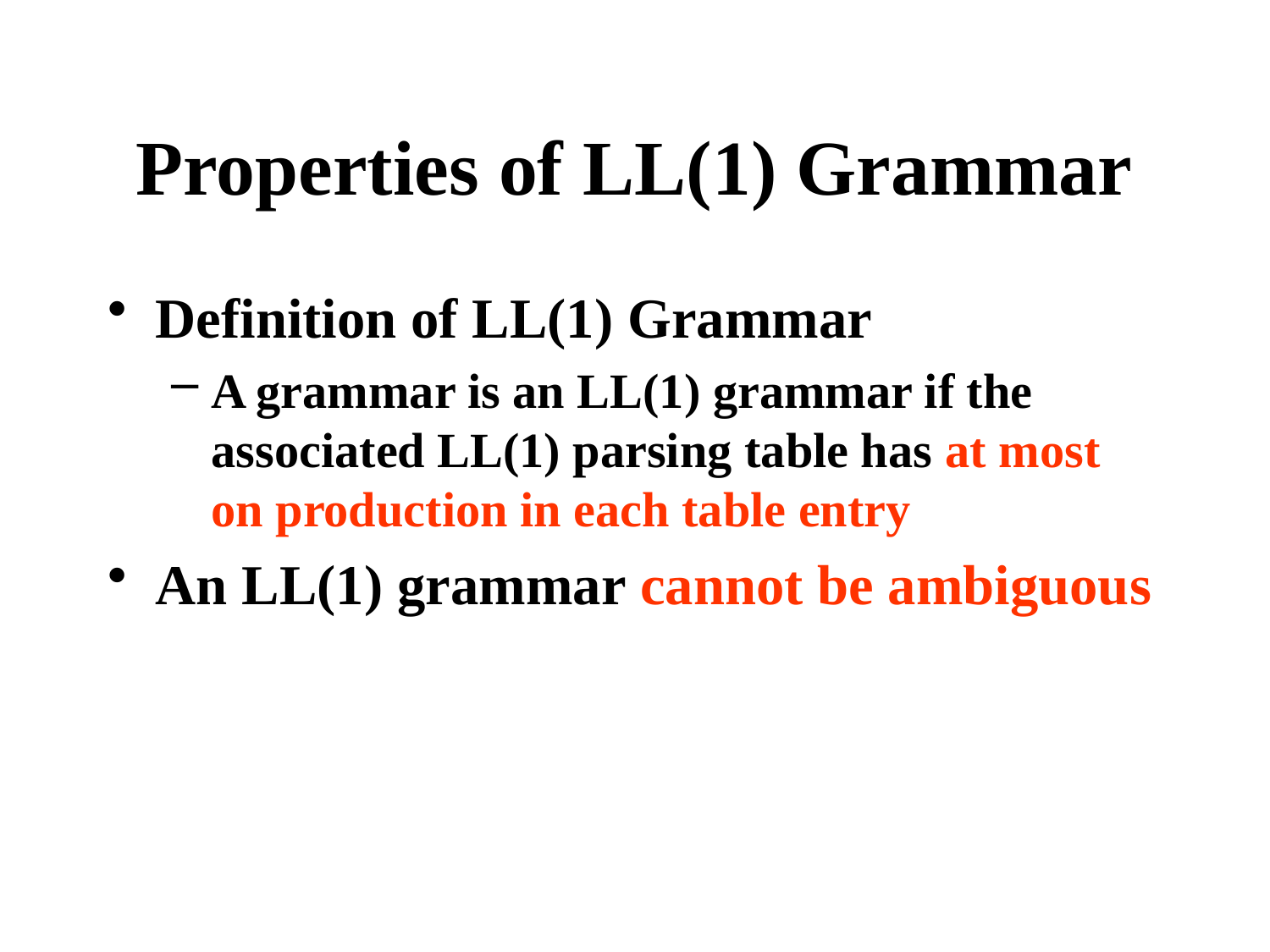

# Properties of LL(1) Grammar
Definition of LL(1) Grammar
A grammar is an LL(1) grammar if the associated LL(1) parsing table has at most on production in each table entry
An LL(1) grammar cannot be ambiguous